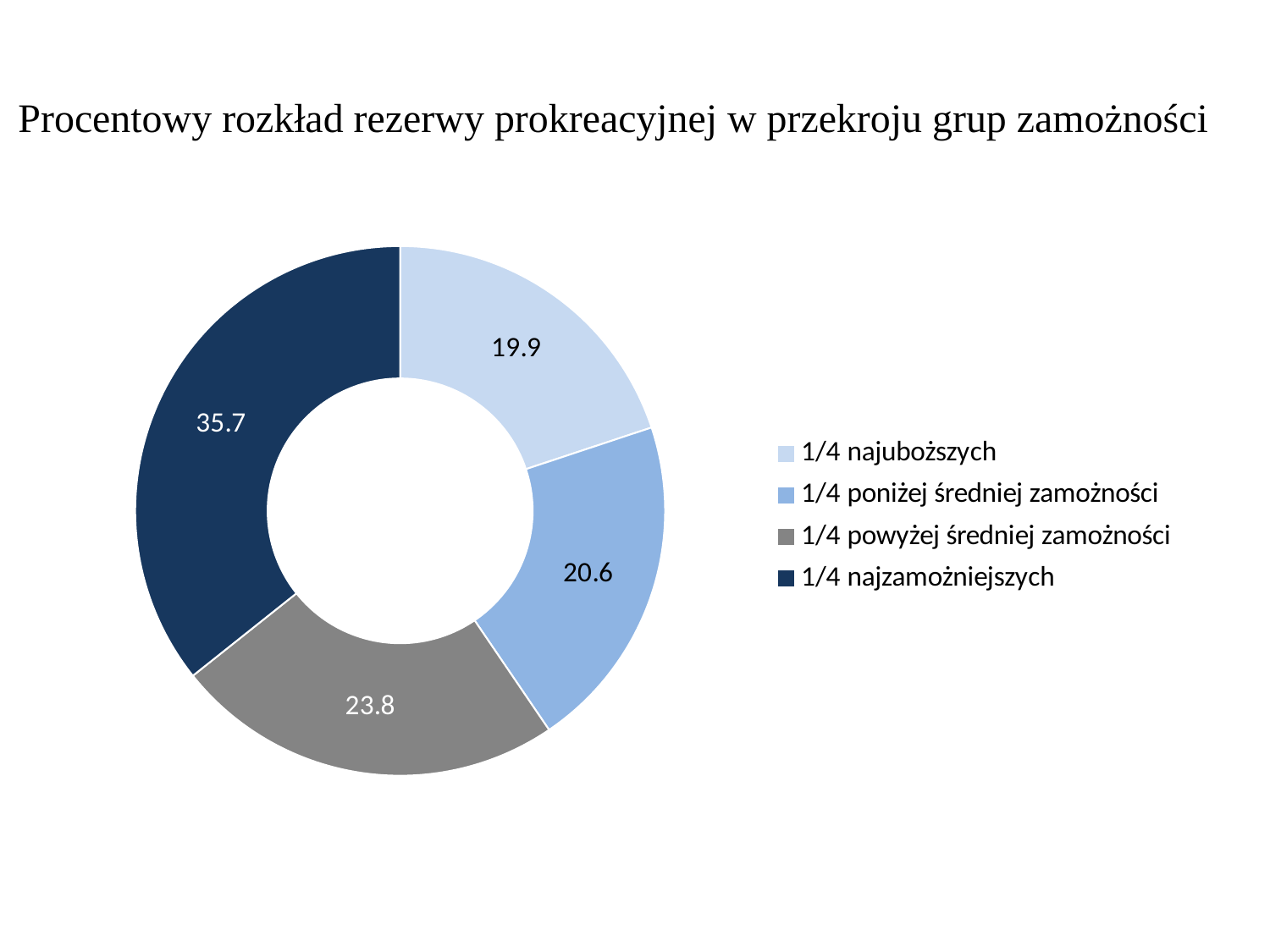

Procentowy rozkład rezerwy prokreacyjnej w przekroju grup zamożności

### Chart

| Category | Kolumna1 |
|---|---|
| 1/4 najuboższych | 19.9 |
| 1/4 poniżej średniej zamożności | 20.6 |
| 1/4 powyżej średniej zamożności | 23.8 |
| 1/4 najzamożniejszych | 35.7 |